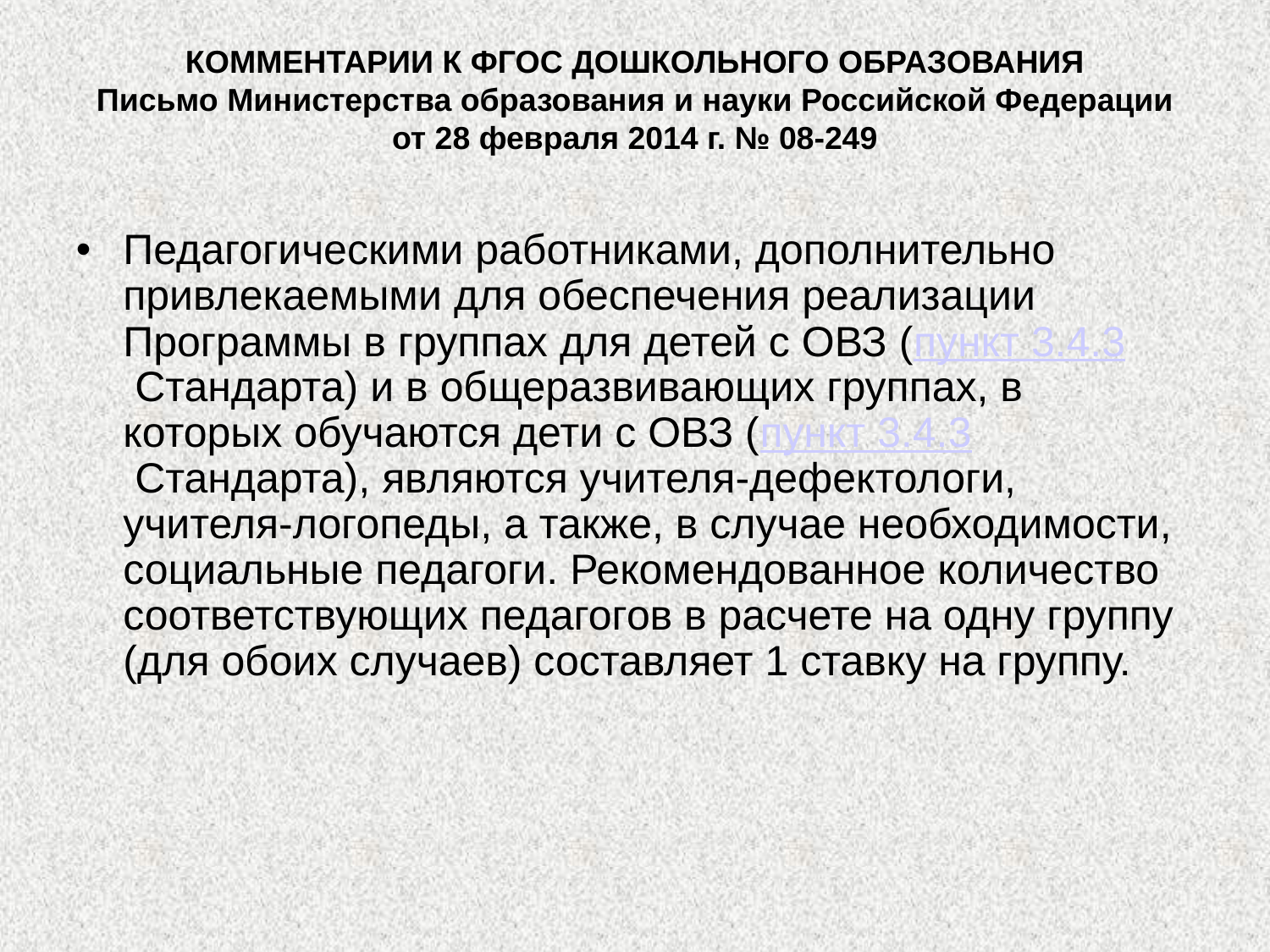

КОММЕНТАРИИ К ФГОС ДОШКОЛЬНОГО ОБРАЗОВАНИЯ
Письмо Министерства образования и науки Российской Федерации
от 28 февраля 2014 г. № 08-249
Педагогическими работниками, дополнительно привлекаемыми для обеспечения реализации Программы в группах для детей с ОВЗ (пункт 3.4.3 Стандарта) и в общеразвивающих группах, в которых обучаются дети с ОВЗ (пункт 3.4.3 Стандарта), являются учителя-дефектологи, учителя-логопеды, а также, в случае необходимости, социальные педагоги. Рекомендованное количество соответствующих педагогов в расчете на одну группу (для обоих случаев) составляет 1 ставку на группу.